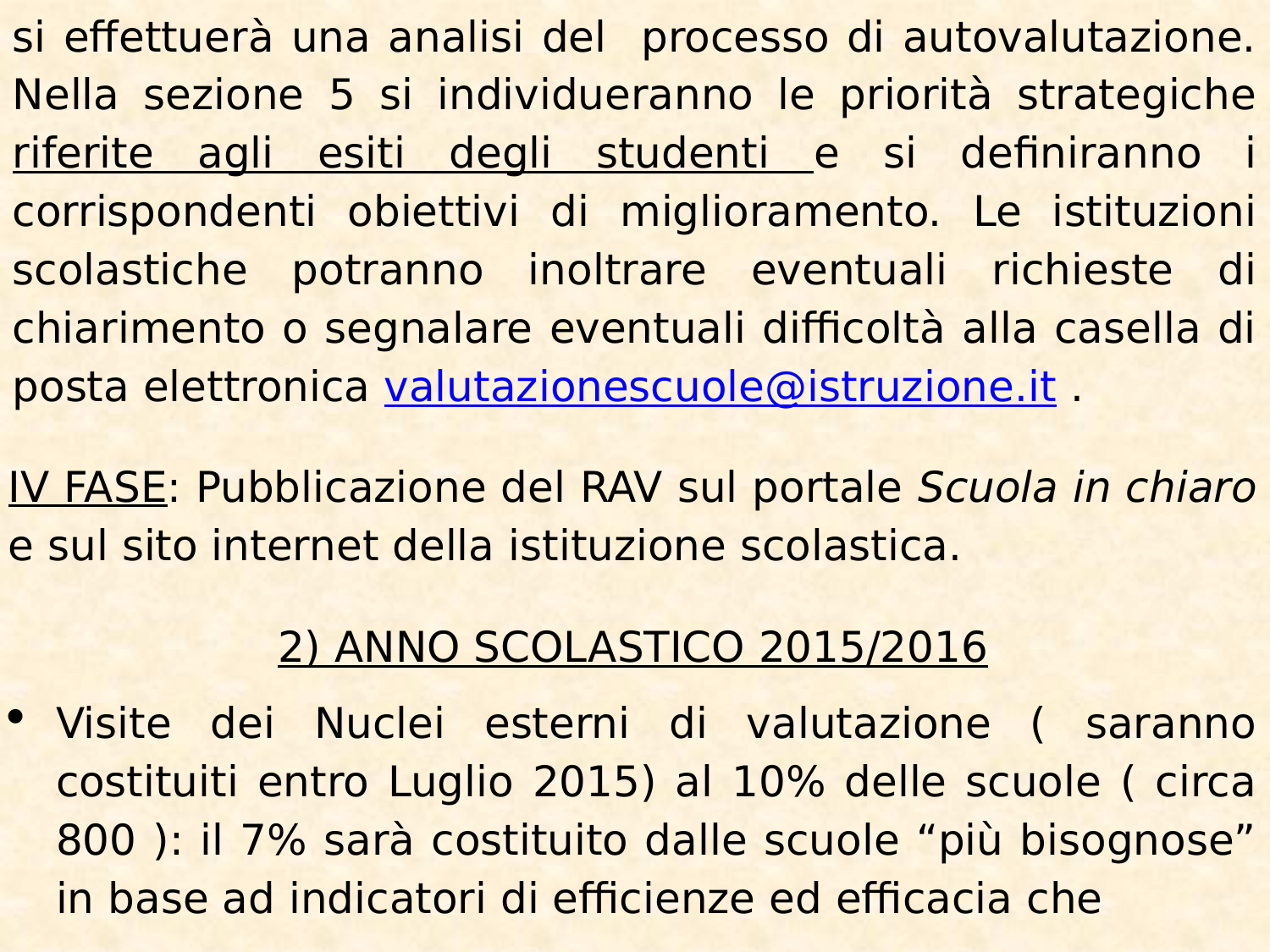

si effettuerà una analisi del  processo di autovalutazione. Nella sezione 5 si individueranno le priorità strategiche riferite agli esiti degli studenti e si definiranno i corrispondenti obiettivi di miglioramento. Le istituzioni scolastiche potranno inoltrare eventuali richieste di chiarimento o segnalare eventuali difficoltà alla casella di posta elettronica valutazionescuole@istruzione.it .
IV FASE: Pubblicazione del RAV sul portale Scuola in chiaro e sul sito internet della istituzione scolastica.
2) ANNO SCOLASTICO 2015/2016
Visite dei Nuclei esterni di valutazione ( saranno costituiti entro Luglio 2015) al 10% delle scuole ( circa 800 ): il 7% sarà costituito dalle scuole “più bisognose” in base ad indicatori di efficienze ed efficacia che